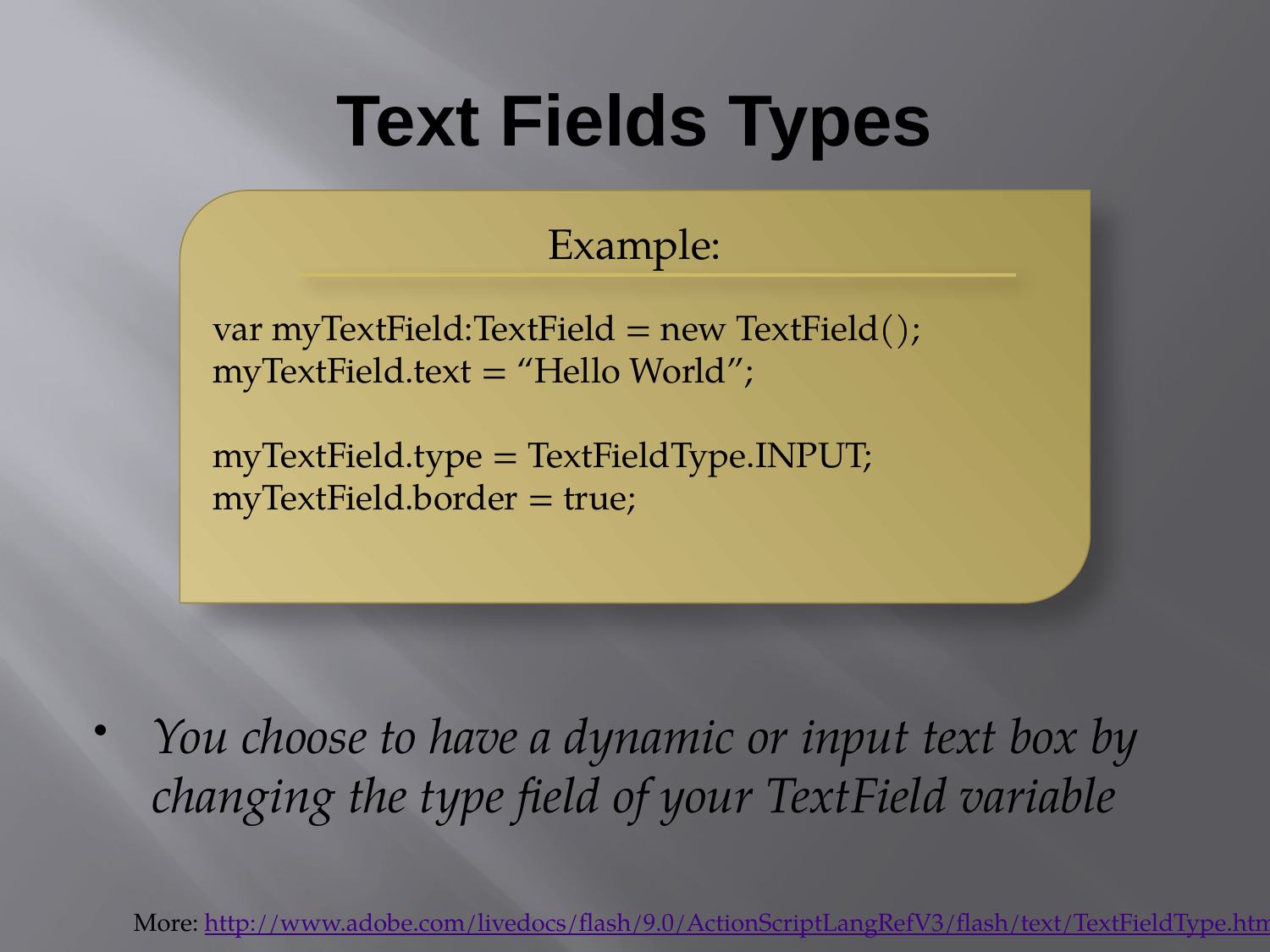

# Text Fields Types
Example:

var myTextField:TextField = new TextField();
myTextField.text = “Hello World”;

myTextField.type = TextFieldType.INPUT;
myTextField.border = true;
You choose to have a dynamic or input text box by changing the type field of your TextField variable
More: http://www.adobe.com/livedocs/flash/9.0/ActionScriptLangRefV3/flash/text/TextFieldType.html